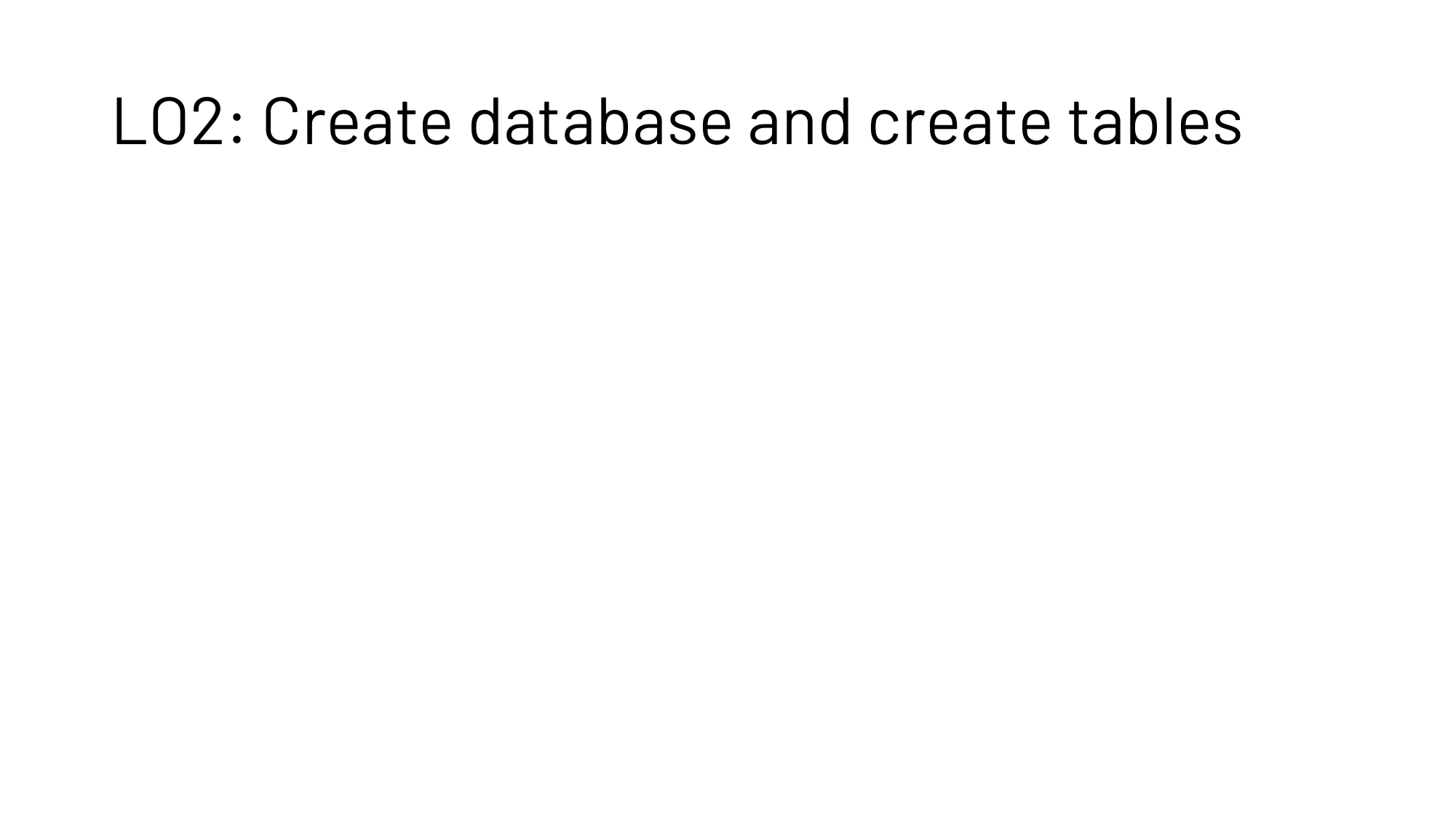

# LO2: Create database and create tables